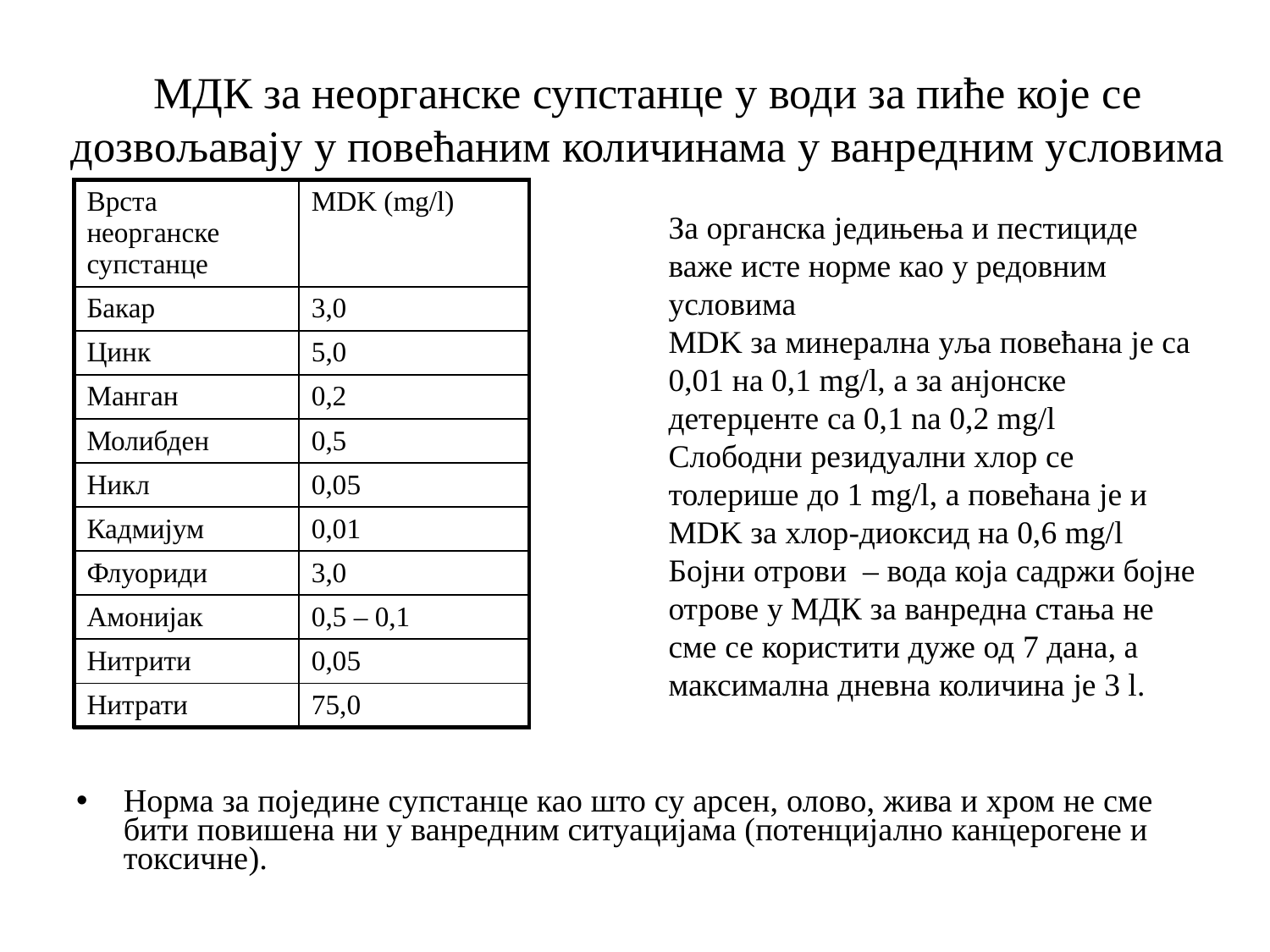

# МДК за неорганске супстанце у води за пиће које се дозвољавају у повећаним количинама у ванредним условима
| Врста неорганске супстанце | MDK (mg/l) |
| --- | --- |
| Бакар | 3,0 |
| Цинк | 5,0 |
| Манган | 0,2 |
| Молибден | 0,5 |
| Никл | 0,05 |
| Кадмијум | 0,01 |
| Флуориди | 3,0 |
| Амонијак | 0,5 – 0,1 |
| Нитрити | 0,05 |
| Нитрати | 75,0 |
За органска једињења и пестициде важе исте норме као у редовним условима
MDK за минерaлнa уљa повећана јe сa 0,01 нa 0,1 mg/l, a за анјонске детeрџeнтe сa 0,1 na 0,2 mg/l
Слободни резидуални хлор се толерише дo 1 mg/l, а повећана је и MDK за хлор-диоксид на 0,6 mg/l
Бојни отрови  – вода која садржи бојне отрове у МДК за ванредна стања не сме се користити дуже од 7 дана, а максимална дневна количина је 3 l.
Норма за поједине супстанце као што су арсен, олово, жива и хром не сме бити повишена ни у ванредним ситуацијама (потенцијално канцерогене и токсичне).